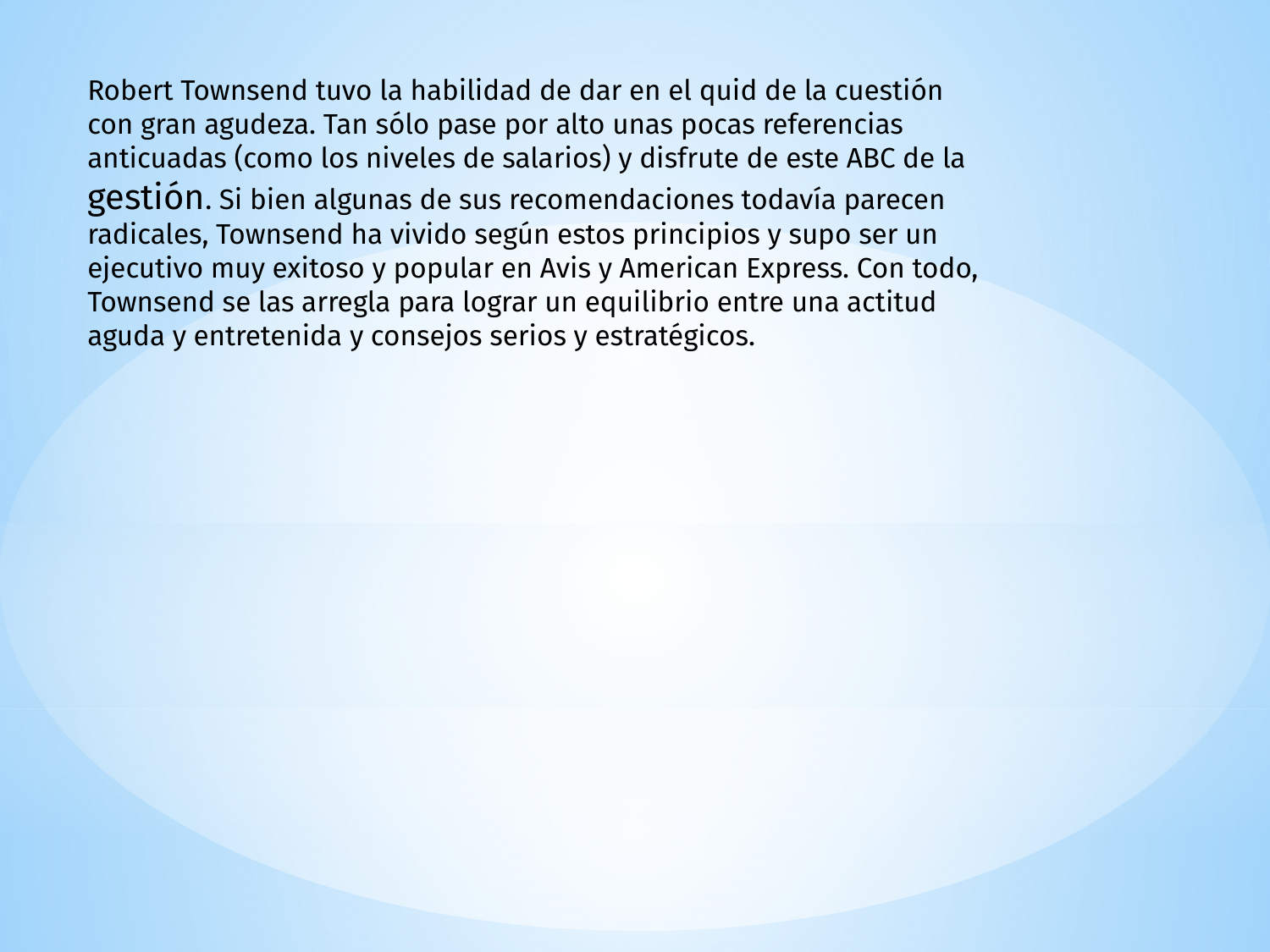

Robert Townsend tuvo la habilidad de dar en el quid de la cuestión con gran agudeza. Tan sólo pase por alto unas pocas referencias anticuadas (como los niveles de salarios) y disfrute de este ABC de la gestión. Si bien algunas de sus recomendaciones todavía parecen radicales, Townsend ha vivido según estos principios y supo ser un ejecutivo muy exitoso y popular en Avis y American Express. Con todo, Townsend se las arregla para lograr un equilibrio entre una actitud aguda y entretenida y consejos serios y estratégicos.